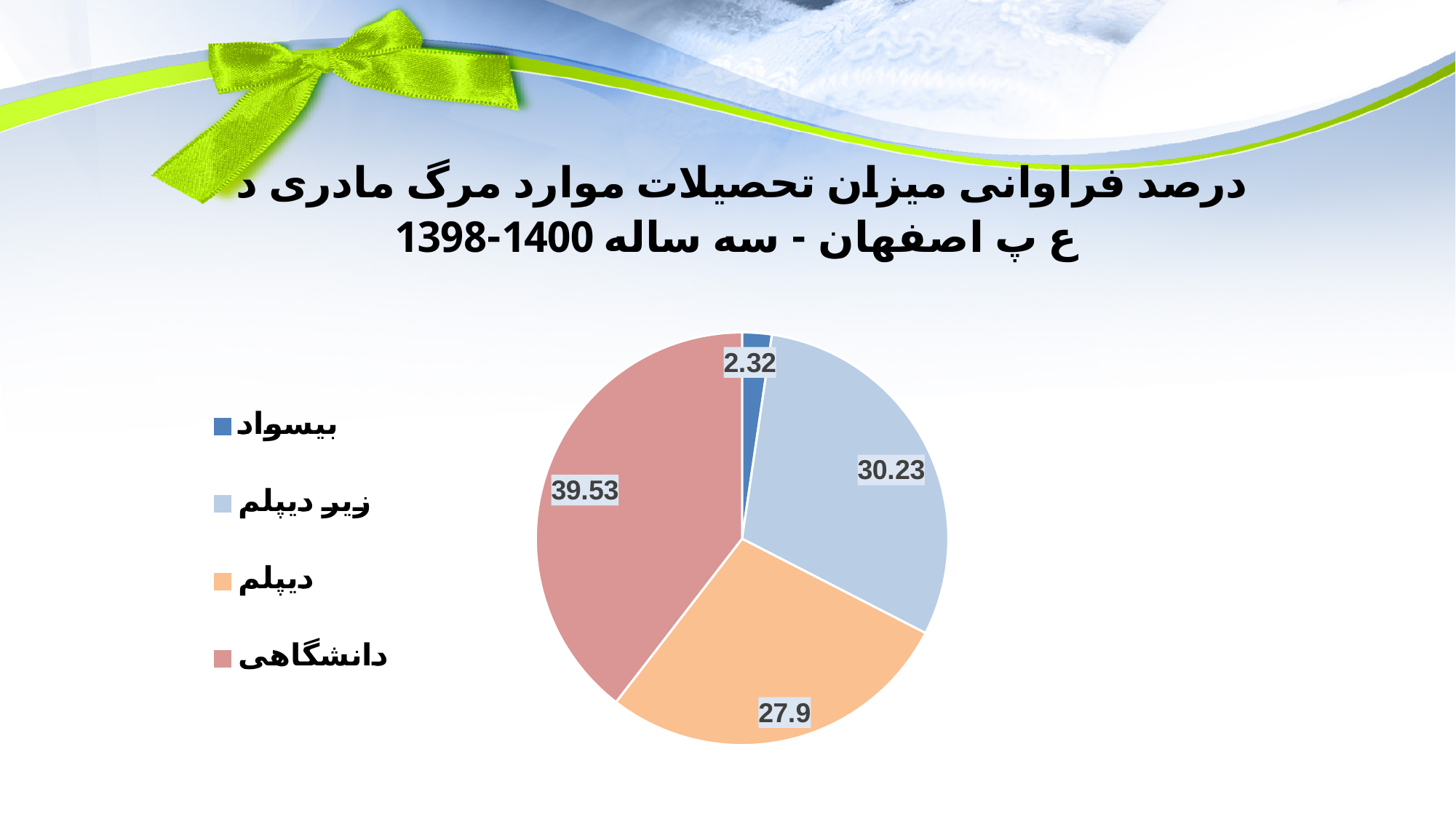

### Chart: درصد فراوانی میزان تحصیلات موارد مرگ مادری د ع پ اصفهان - سه ساله 1400-1398

| Category | درصد |
|---|---|
| بیسواد | 2.32 |
| زیر دیپلم | 30.23 |
| دیپلم | 27.9 |
| دانشگاهی | 39.53 |